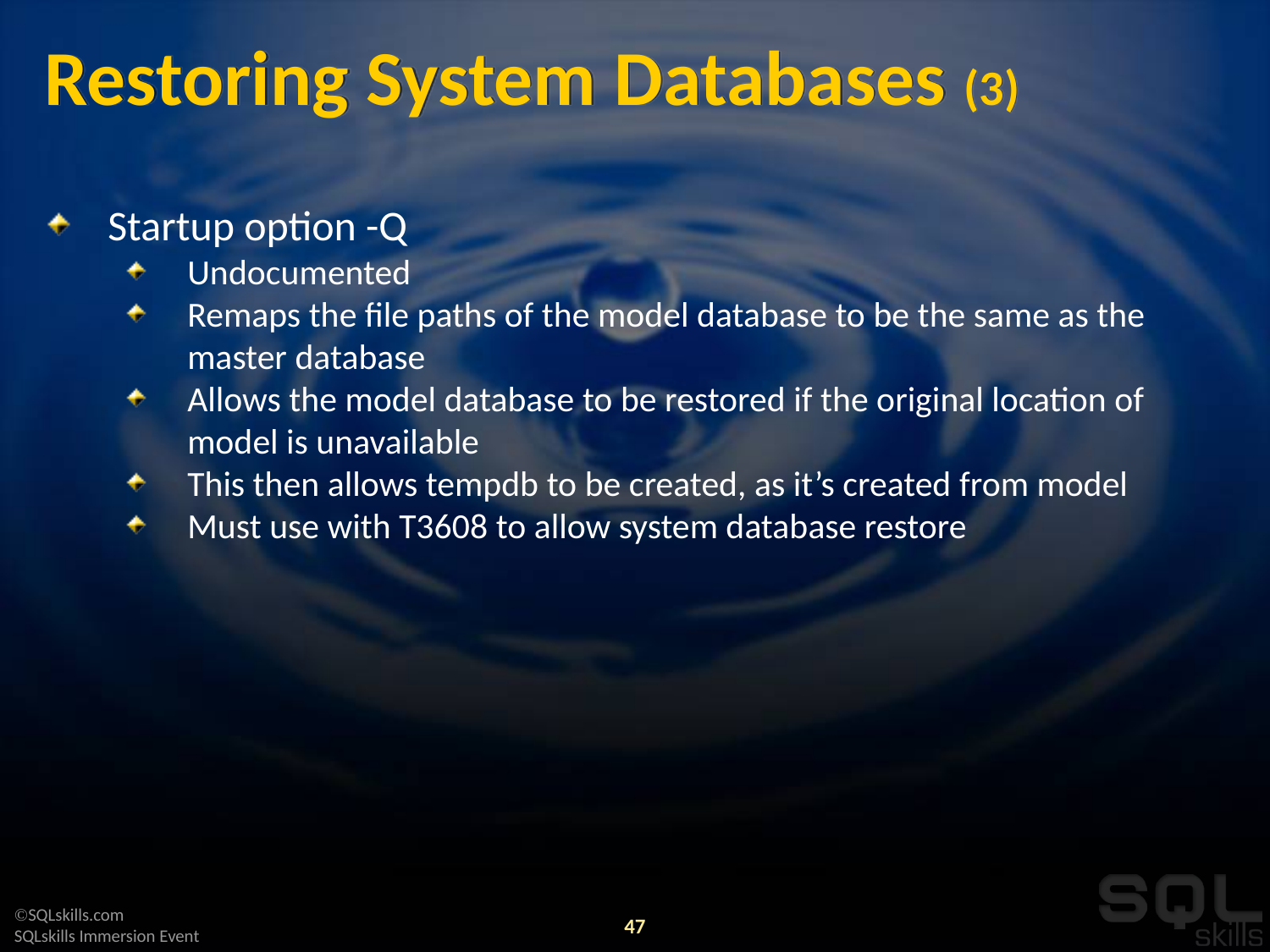

# Restoring System Databases (3)
Startup option -Q
Undocumented
Remaps the file paths of the model database to be the same as the master database
Allows the model database to be restored if the original location of model is unavailable
This then allows tempdb to be created, as it’s created from model
Must use with T3608 to allow system database restore

47